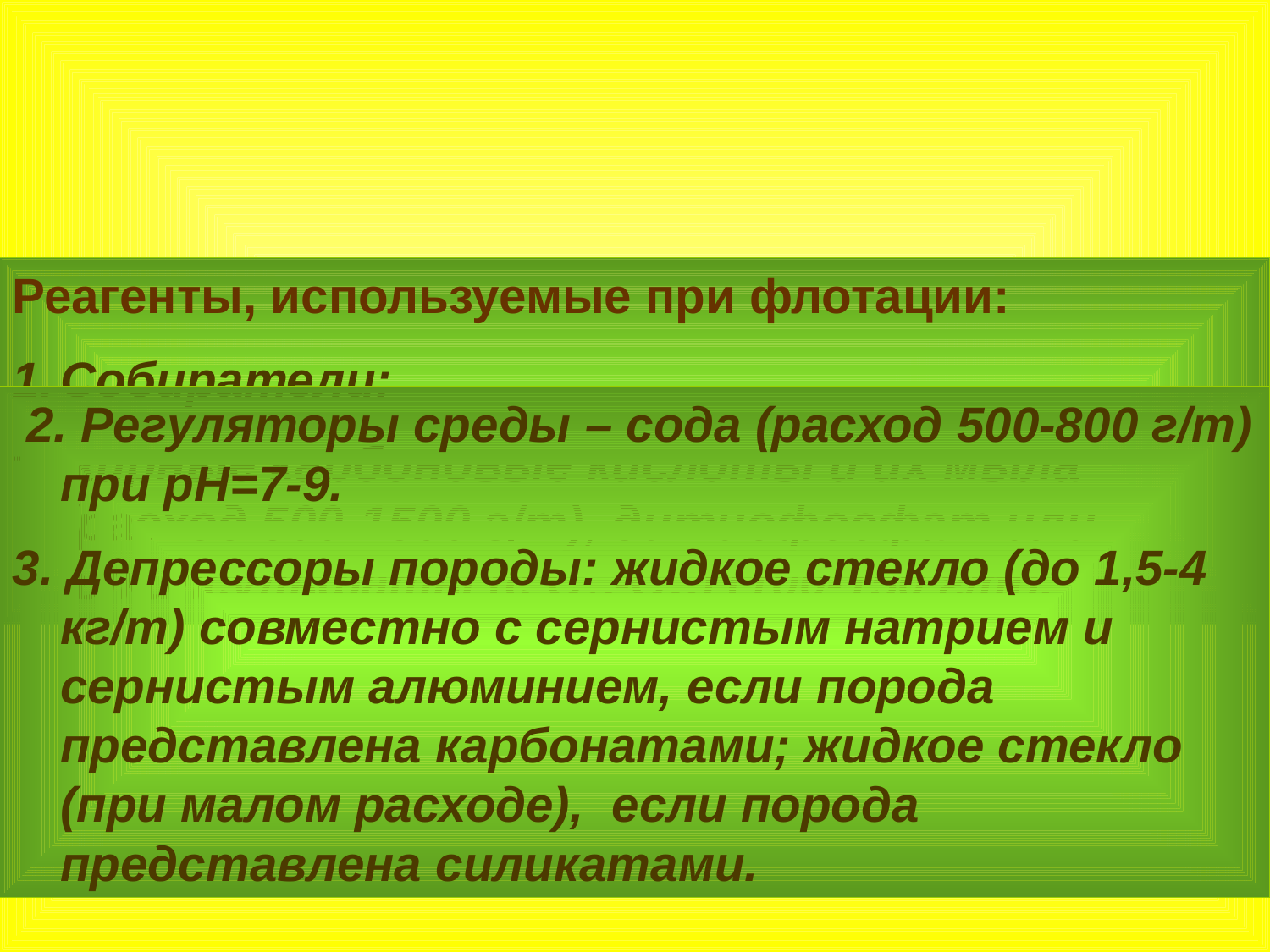

Реагенты, используемые при флотации:
Собиратели:
жирные карбоновые кислоты и их мыла (расход 500-1500 г/т), дитиофосфат или алкилсульфаты (с С16-С20) (100-150 г/т).
 2. Регуляторы среды – сода (расход 500-800 г/т) при рН=7-9.
3. Депрессоры породы: жидкое стекло (до 1,5-4 кг/т) совместно с сернистым натрием и сернистым алюминием, если порода представлена карбонатами; жидкое стекло (при малом расходе),  если порода представлена силикатами.